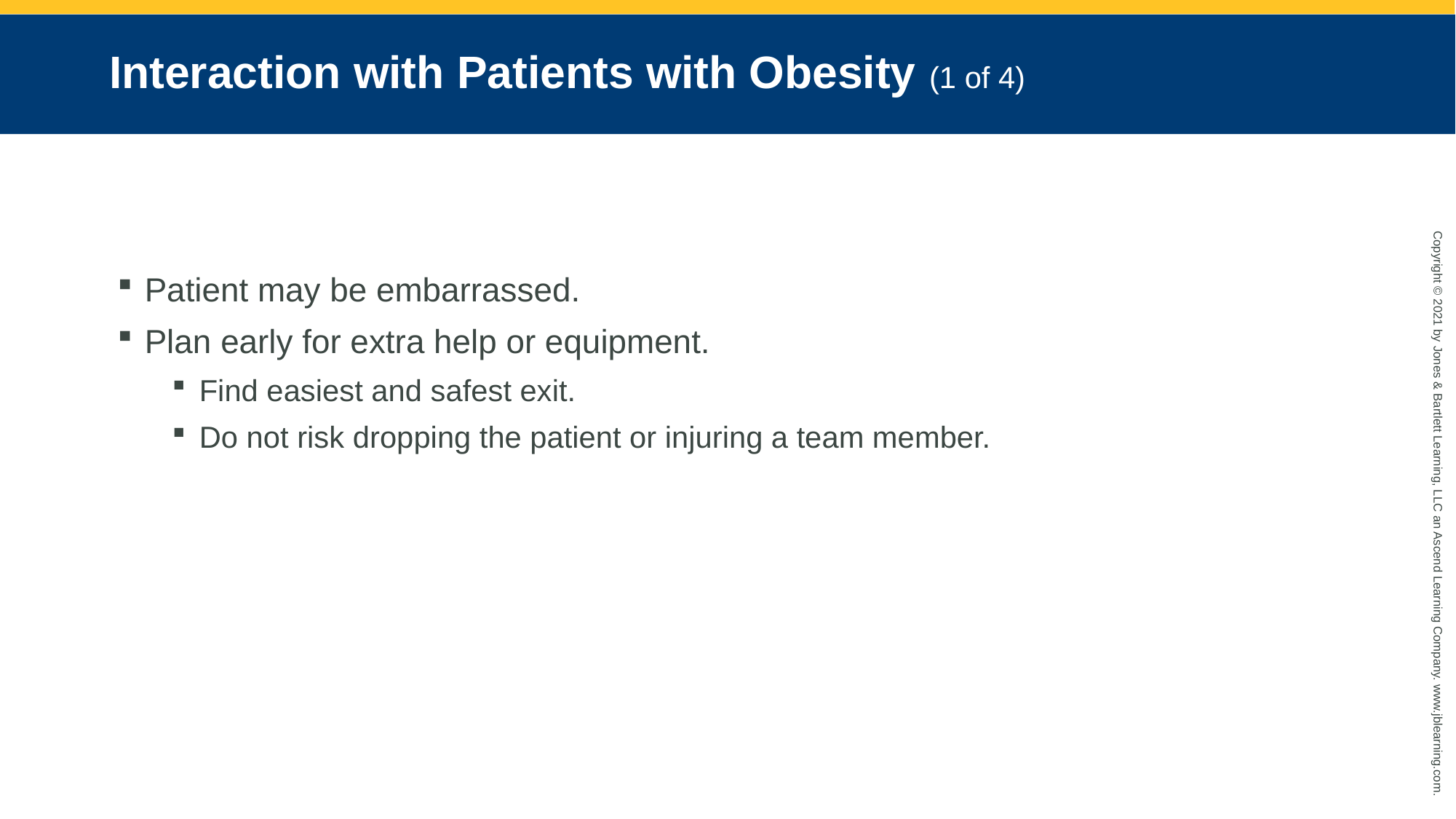

# Interaction with Patients with Obesity (1 of 4)
Patient may be embarrassed.
Plan early for extra help or equipment.
Find easiest and safest exit.
Do not risk dropping the patient or injuring a team member.